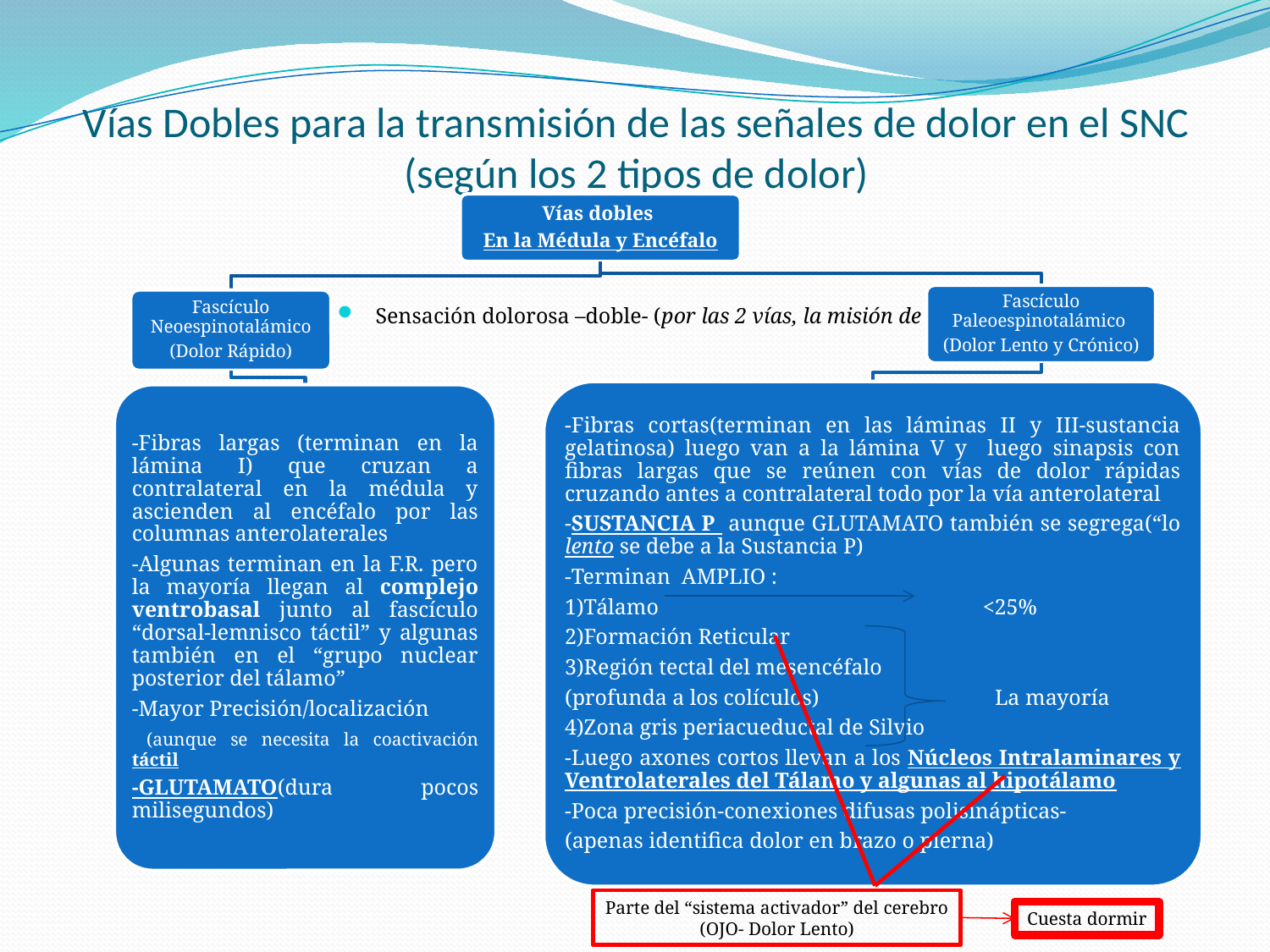

# Vías Dobles para la transmisión de las señales de dolor en el SNC (según los 2 tipos de dolor)
Vías dobles
En la Médula y Encéfalo
Fascículo Neoespinotalámico
(Dolor Rápido)
-Fibras largas (terminan en la lámina I) que cruzan a contralateral en la médula y ascienden al encéfalo por las columnas anterolaterales
-Algunas terminan en la F.R. pero la mayoría llegan al complejo ventrobasal junto al fascículo “dorsal-lemnisco táctil” y algunas también en el “grupo nuclear posterior del tálamo”
-Mayor Precisión/localización
 (aunque se necesita la coactivación táctil
-GLUTAMATO(dura pocos milisegundos)
Fascículo Paleoespinotalámico
(Dolor Lento y Crónico)
-Fibras cortas(terminan en las láminas II y III-sustancia gelatinosa) luego van a la lámina V y  luego sinapsis con fibras largas que se reúnen con vías de dolor rápidas cruzando antes a contralateral todo por la vía anterolateral
-SUSTANCIA P  aunque GLUTAMATO también se segrega(“lo lento se debe a la Sustancia P)
-Terminan  AMPLIO :
1)Tálamo                                                           <25%
2)Formación Reticular
3)Región tectal del mesencéfalo
(profunda a los colículos)                                La mayoría
4)Zona gris periacueductal de Silvio
-Luego axones cortos llevan a los Núcleos Intralaminares y Ventrolaterales del Tálamo y algunas al hipotálamo
-Poca precisión-conexiones difusas polisinápticas-
(apenas identifica dolor en brazo o pierna)
Sensación dolorosa –doble- (por las 2 vías, la misión de c/u)

Parte del “sistema activador” del cerebro
(OJO- Dolor Lento)
Cuesta dormir